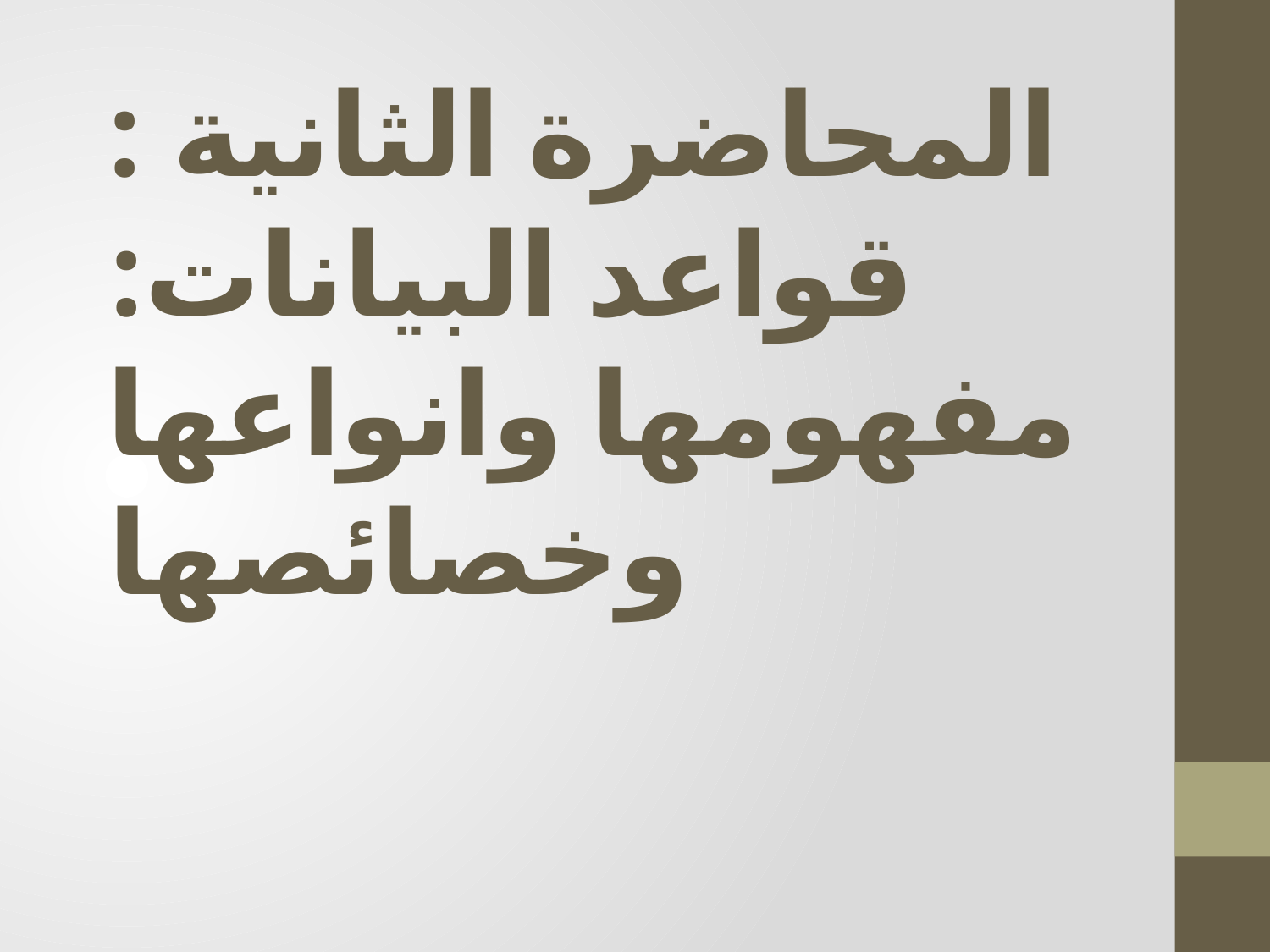

# ​ المحاضرة الثانية : قواعد البيانات: مفهومها وانواعها وخصائصها